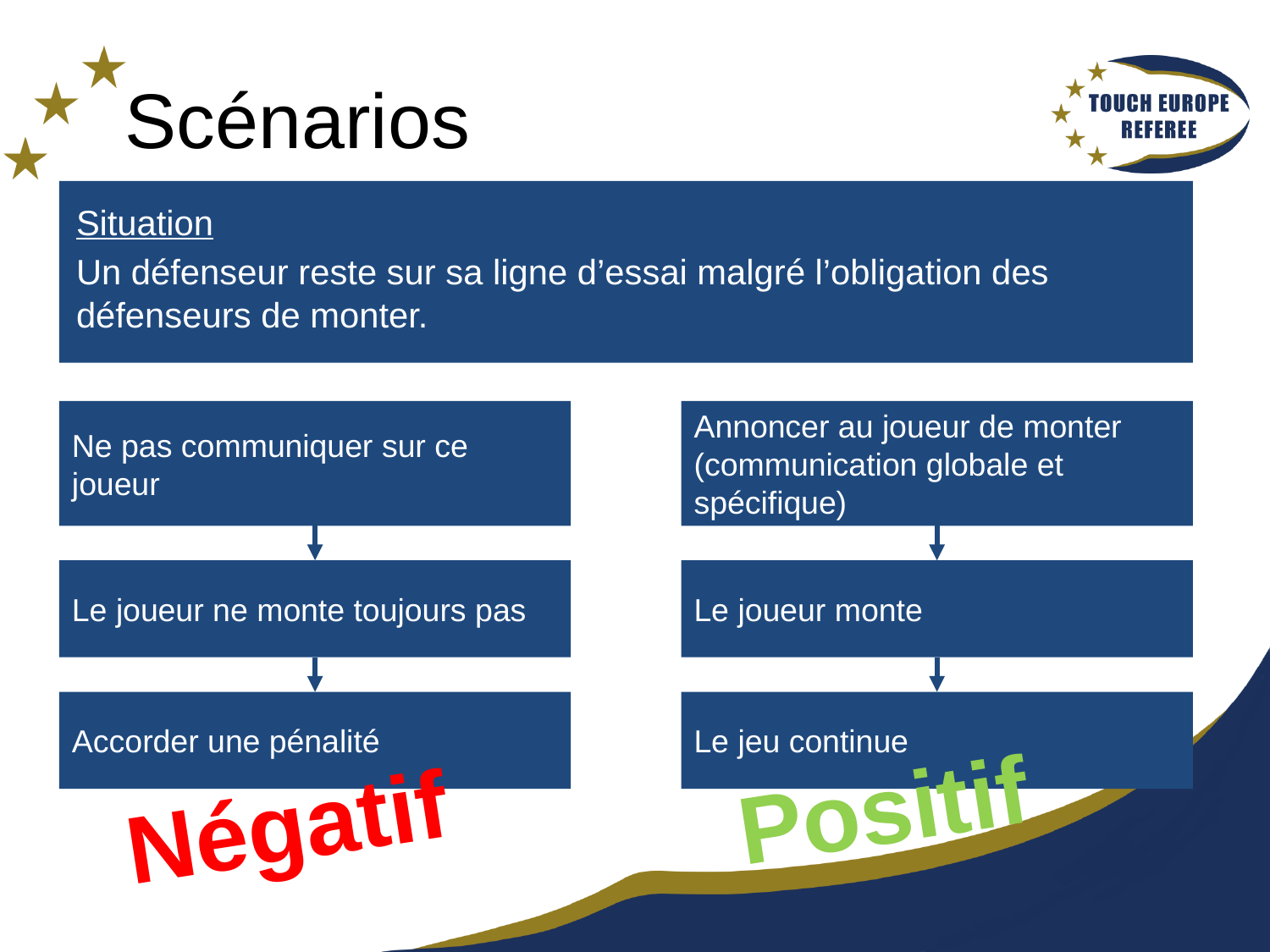

# Scénarios

Situation
Un défenseur reste sur sa ligne d’essai malgré l’obligation des défenseurs de monter.

Ne pas communiquer sur ce joueur
Annoncer au joueur de monter (communication globale et spécifique)
Le joueur ne monte toujours pas
Le joueur monte
Accorder une pénalité
Le jeu continue
Positif
Négatif